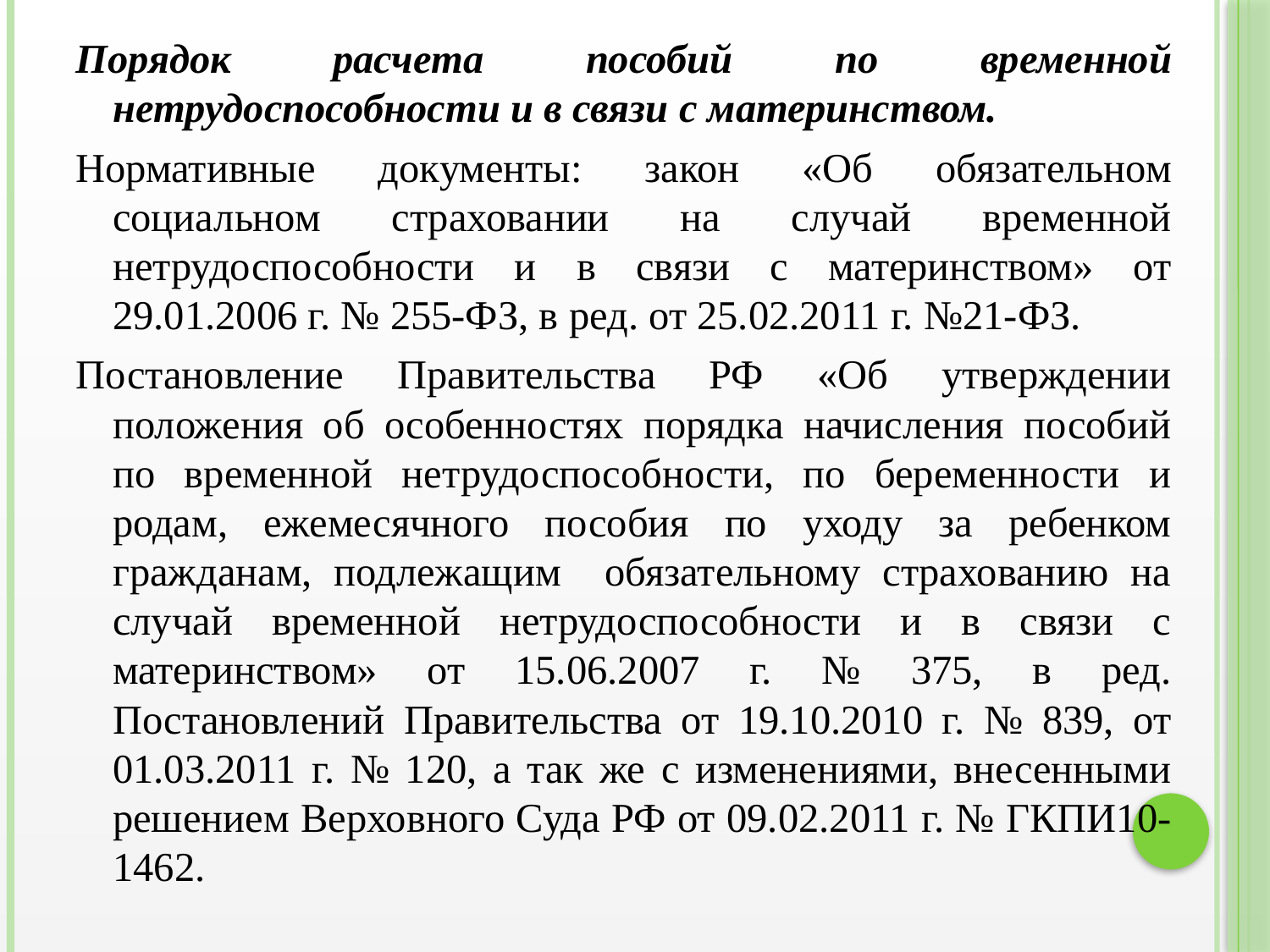

Порядок расчета пособий по временной нетрудоспособности и в связи с материнством.
Нормативные документы: закон «Об обязательном социальном страховании на случай временной нетрудоспособности и в связи с материнством» от 29.01.2006 г. № 255-ФЗ, в ред. от 25.02.2011 г. №21-ФЗ.
Постановление Правительства РФ «Об утверждении положения об особенностях порядка начисления пособий по временной нетрудоспособности, по беременности и родам, ежемесячного пособия по уходу за ребенком гражданам, подлежащим  обязательному страхованию на случай временной нетрудоспособности и в связи с материнством» от 15.06.2007 г. № 375, в ред. Постановлений Правительства от 19.10.2010 г. № 839, от 01.03.2011 г. № 120, а так же с изменениями, внесенными решением Верховного Суда РФ от 09.02.2011 г. № ГКПИ10-1462.